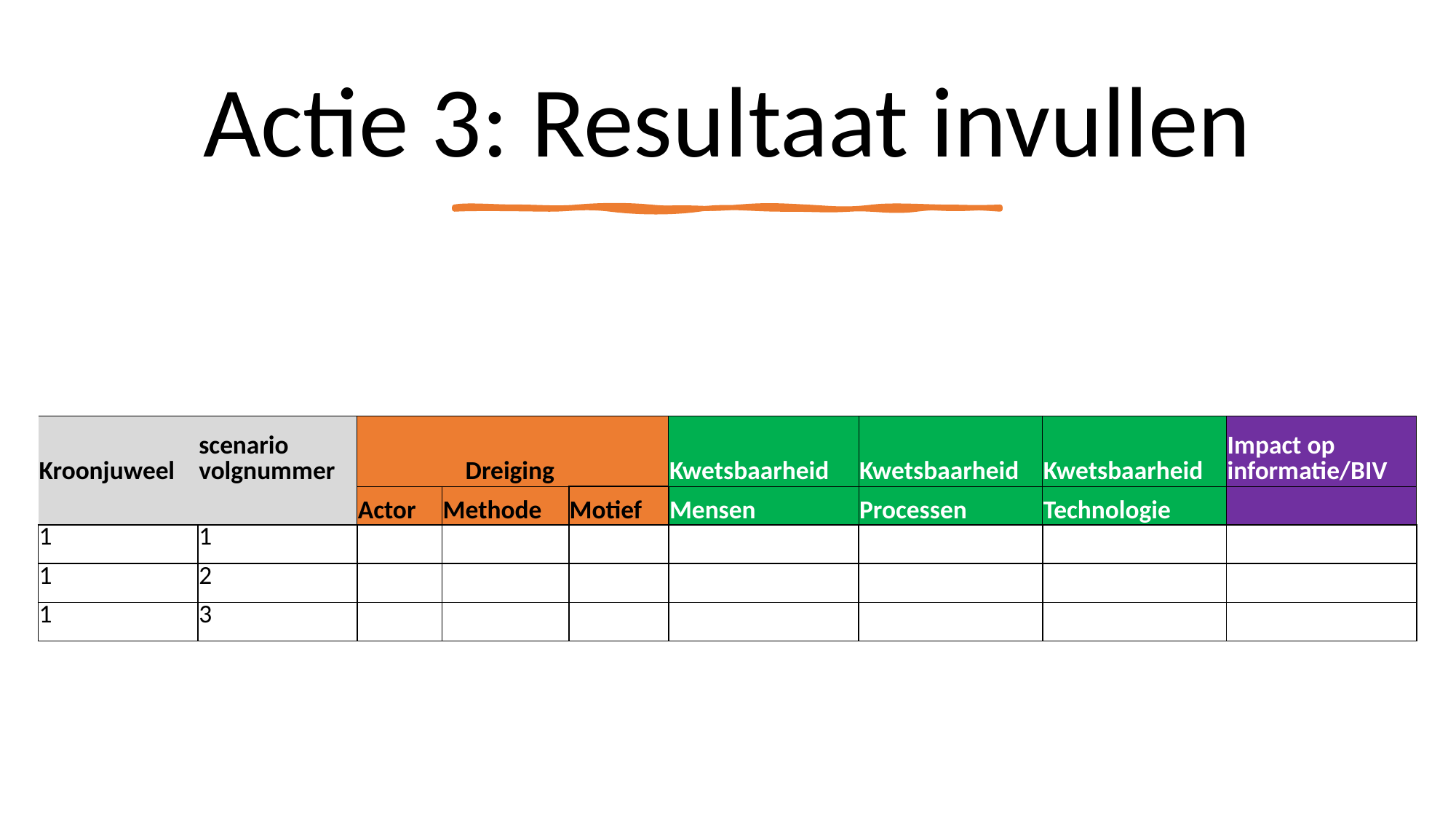

# Actie 3: Resultaat invullen

| Kroonjuweel | scenario volgnummer | Dreiging |  |  | Kwetsbaarheid | Kwetsbaarheid | Kwetsbaarheid | Impact op informatie/BIV |
| --- | --- | --- | --- | --- | --- | --- | --- | --- |
|  |  | Actor | Methode | Motief | Mensen | Processen | Technologie |  |
| 1 | 1 |  |  |  |  |  |  |  |
| 1 | 2 |  |  |  |  |  |  |  |
| 1 | 3 |  |  |  |  |  |  |  |